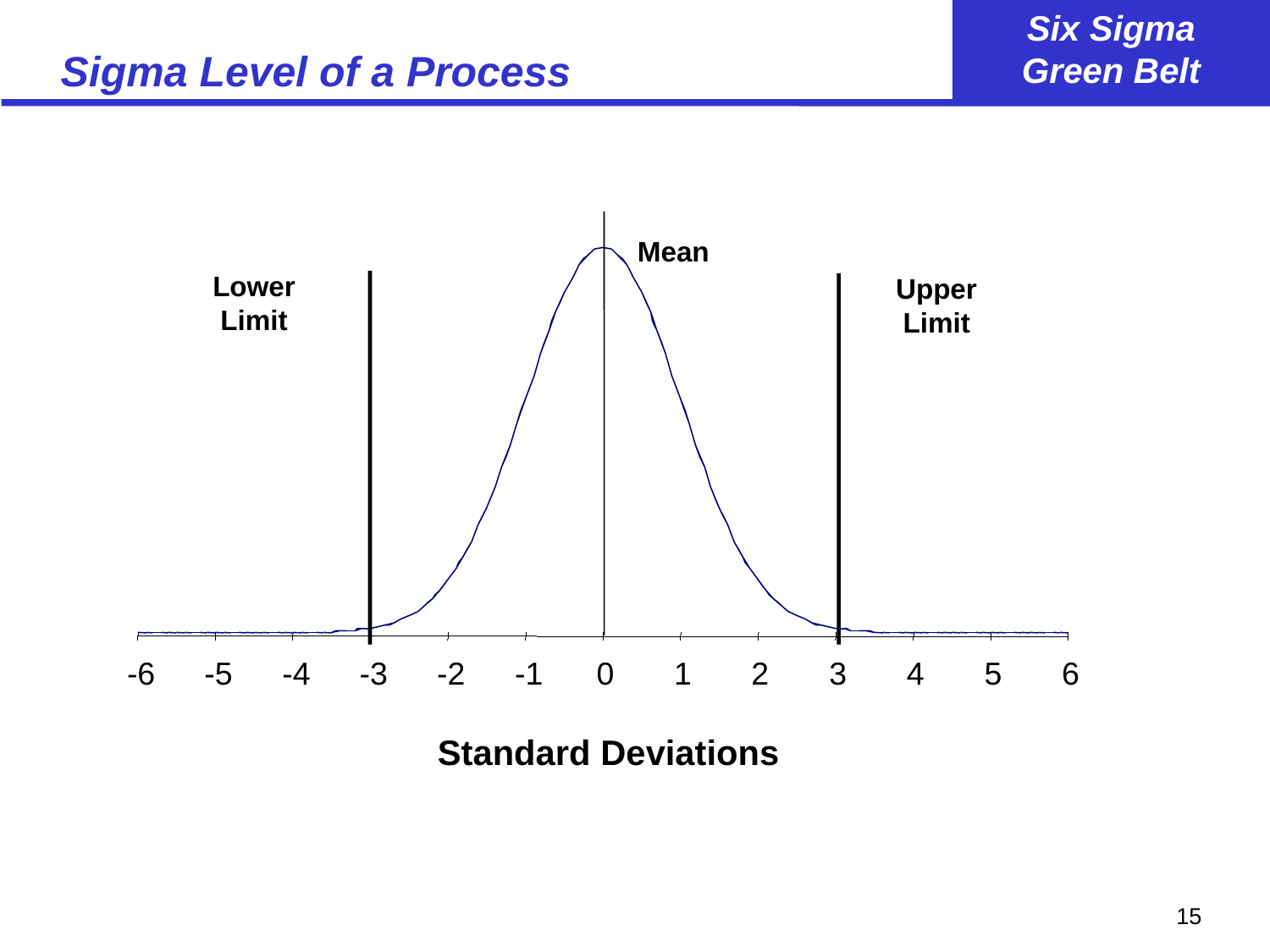

# Sigma Level of a Process

Mean

Lower
Limit

Upper
Limit

-6
-5
-4
-3
-2
-1
0
1
2
3
4
5
6
Standard Deviations